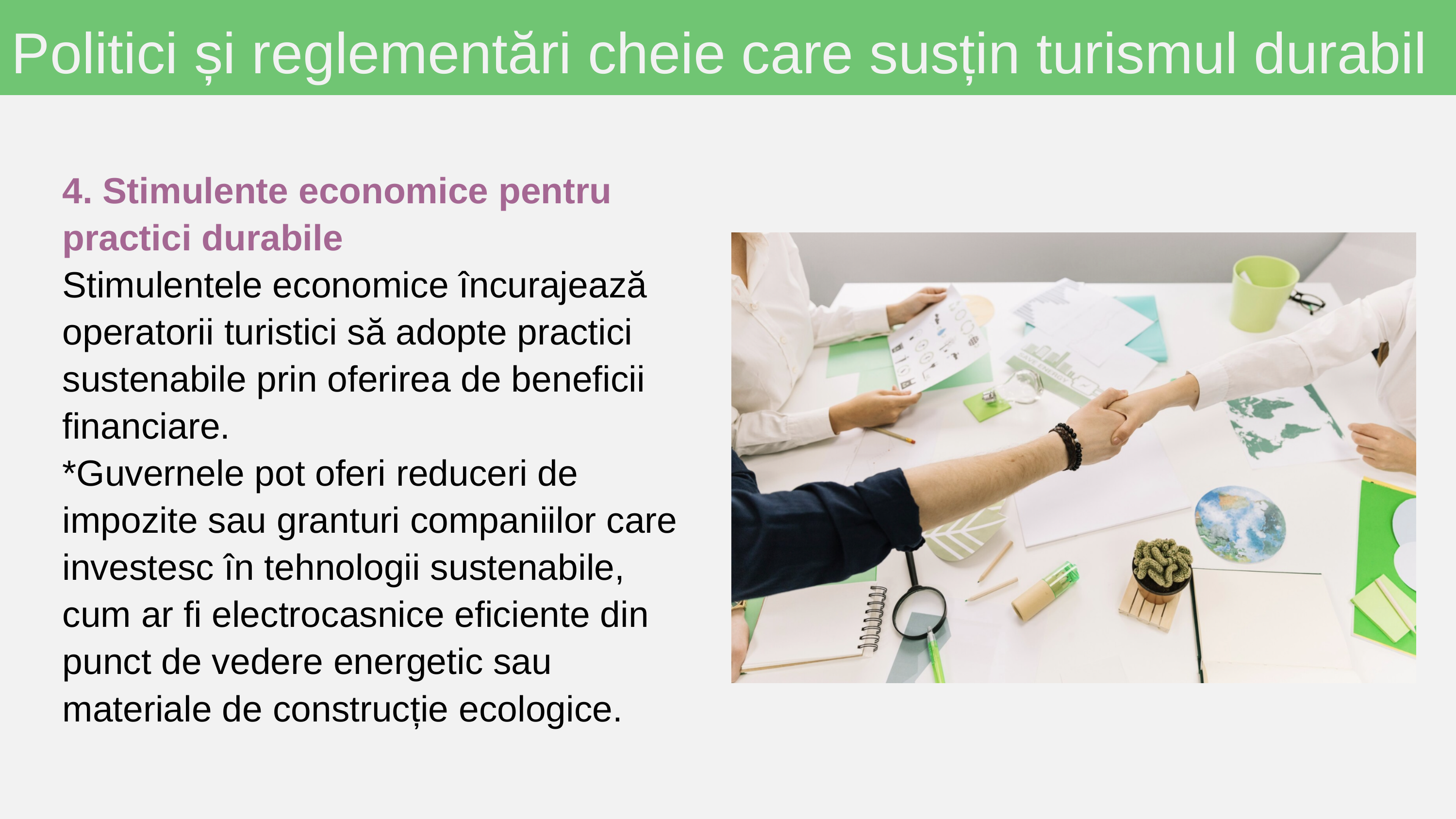

Politici și reglementări cheie care susțin turismul durabil

4. Stimulente economice pentru practici durabile
Stimulentele economice încurajează operatorii turistici să adopte practici sustenabile prin oferirea de beneficii financiare.
*Guvernele pot oferi reduceri de impozite sau granturi companiilor care investesc în tehnologii sustenabile, cum ar fi electrocasnice eficiente din punct de vedere energetic sau materiale de construcție ecologice.